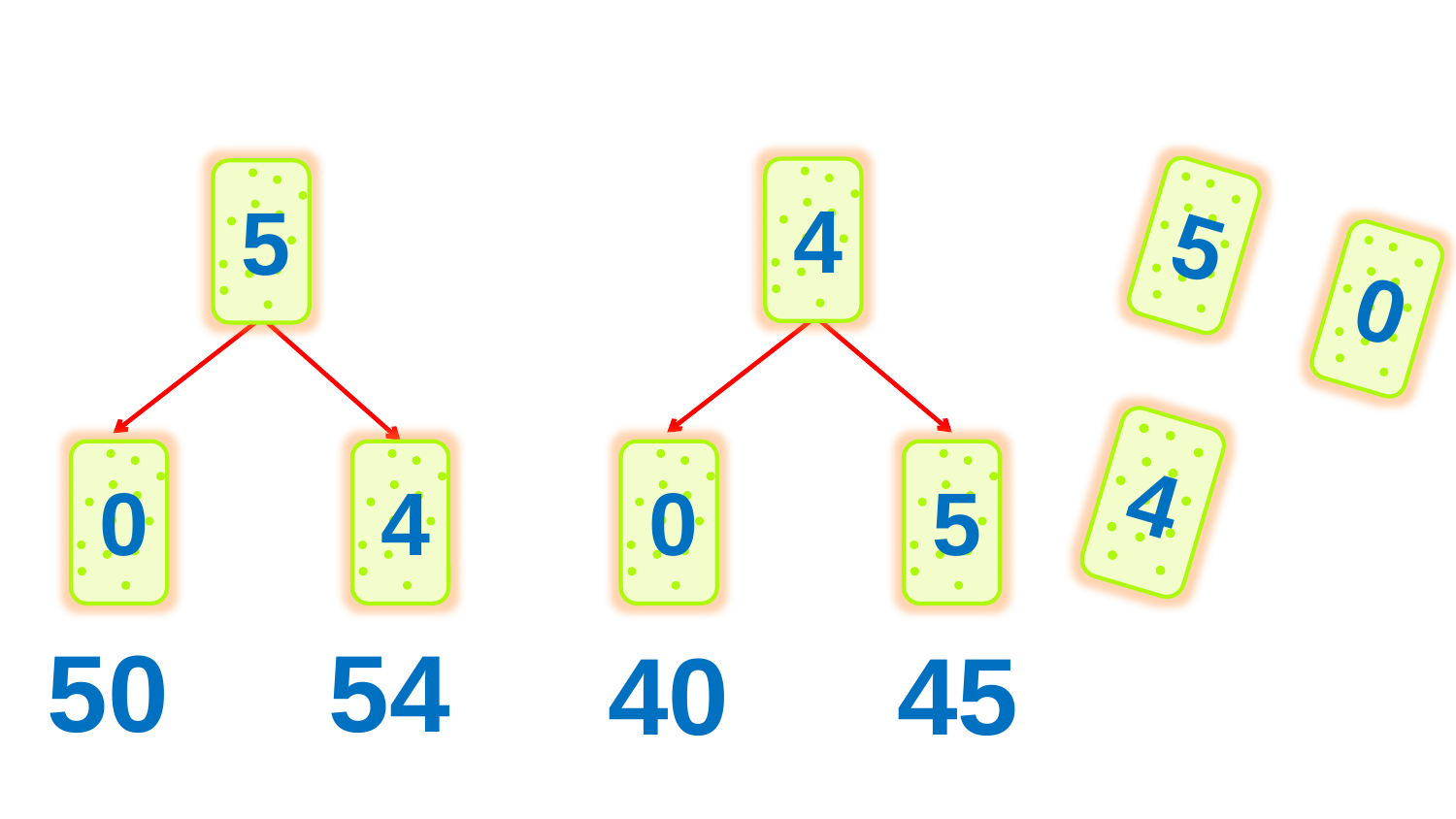

4

5

5

0

4

0

4

0

5
50
54
40
45